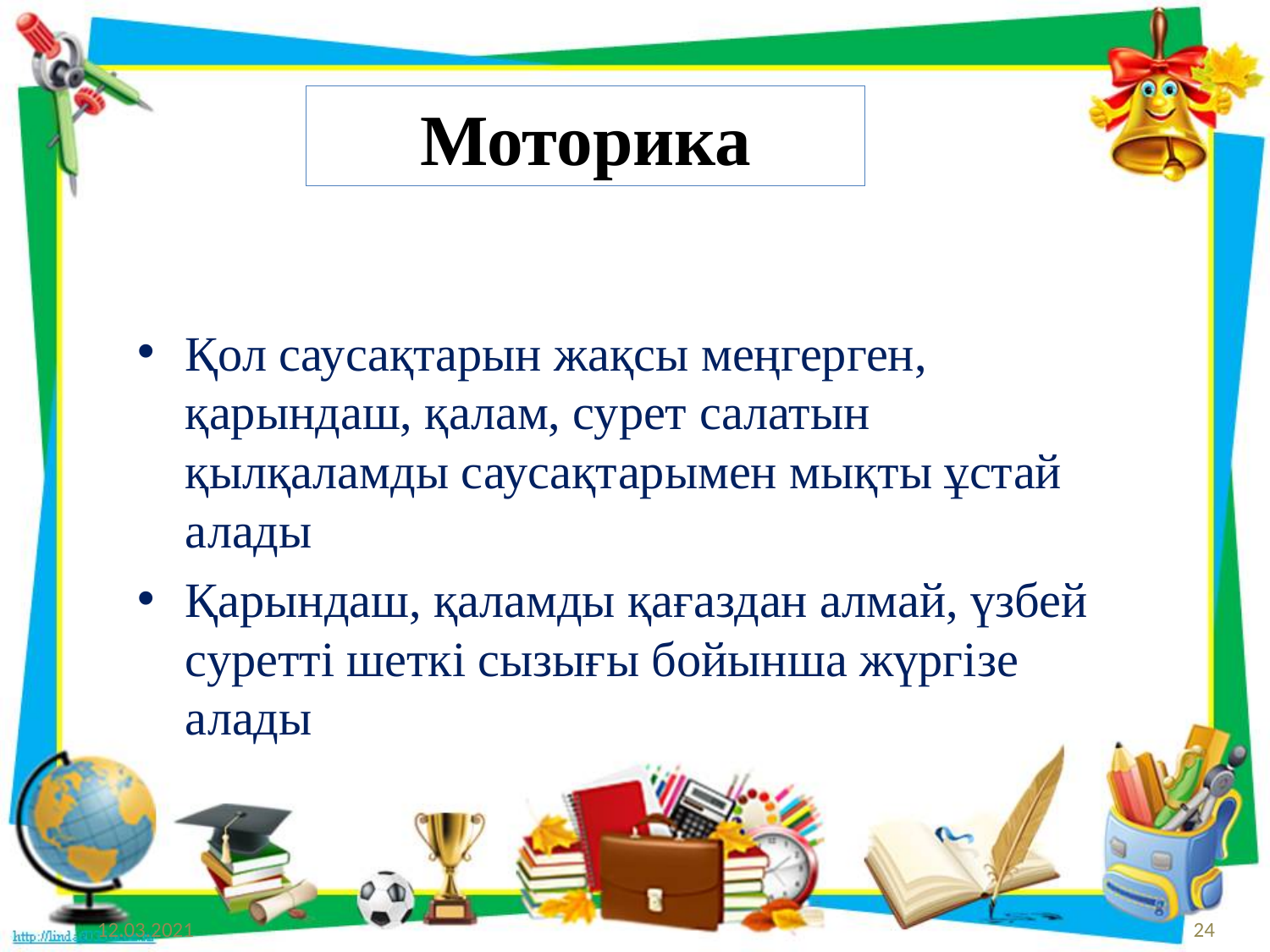

# Моторика

Қол саусақтарын жақсы меңгерген, қарындаш, қалам, сурет салатын қылқаламды саусақтарымен мықты ұстай алады
Қарындаш, қаламды қағаздан алмай, үзбей суретті шеткі сызығы бойынша жүргізе алады